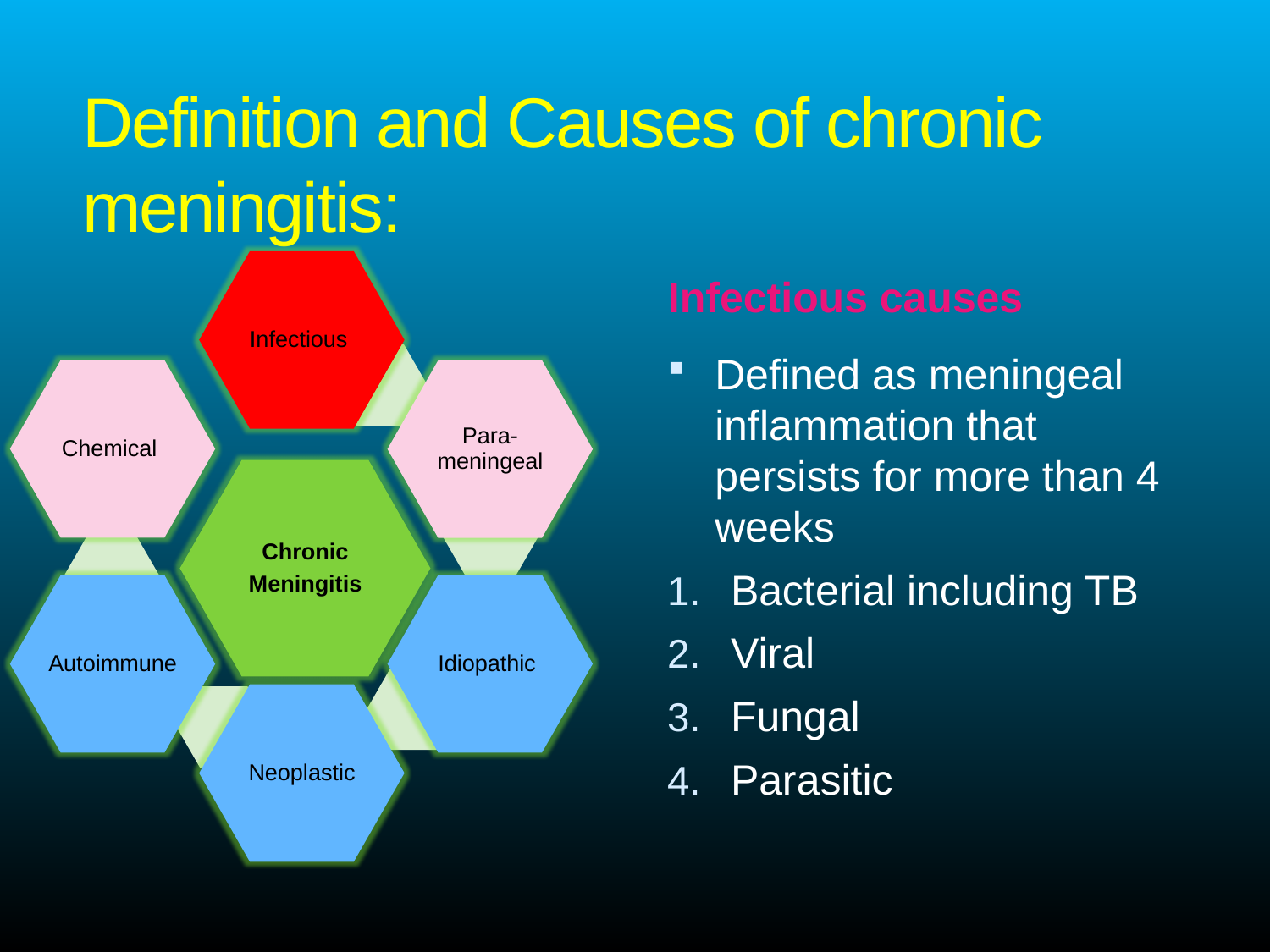

# Definition and Causes of chronic meningitis:
Chronic
Meningitis
Infectious
Para-meningeal
Idiopathic
Neoplastic
Autoimmune
Chemical
Infectious causes
Defined as meningeal inflammation that persists for more than 4 weeks
Bacterial including TB
Viral
Fungal
Parasitic